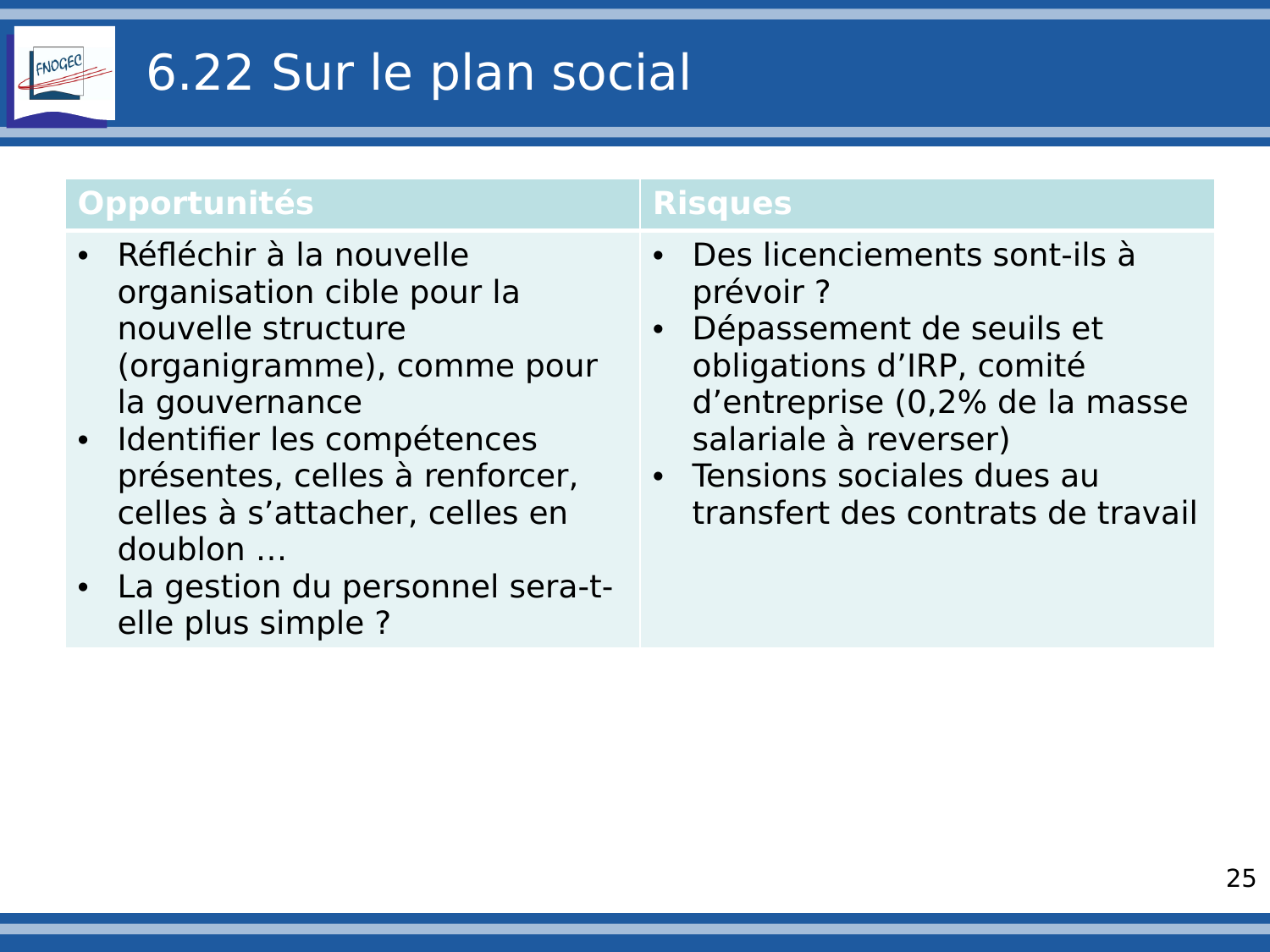

# 6.22 Sur le plan social
| Opportunités | Risques |
| --- | --- |
| Réfléchir à la nouvelle organisation cible pour la nouvelle structure (organigramme), comme pour la gouvernance Identifier les compétences présentes, celles à renforcer, celles à s’attacher, celles en doublon … La gestion du personnel sera-t-elle plus simple ? | Des licenciements sont-ils à prévoir ? Dépassement de seuils et obligations d’IRP, comité d’entreprise (0,2% de la masse salariale à reverser) Tensions sociales dues au transfert des contrats de travail |
25